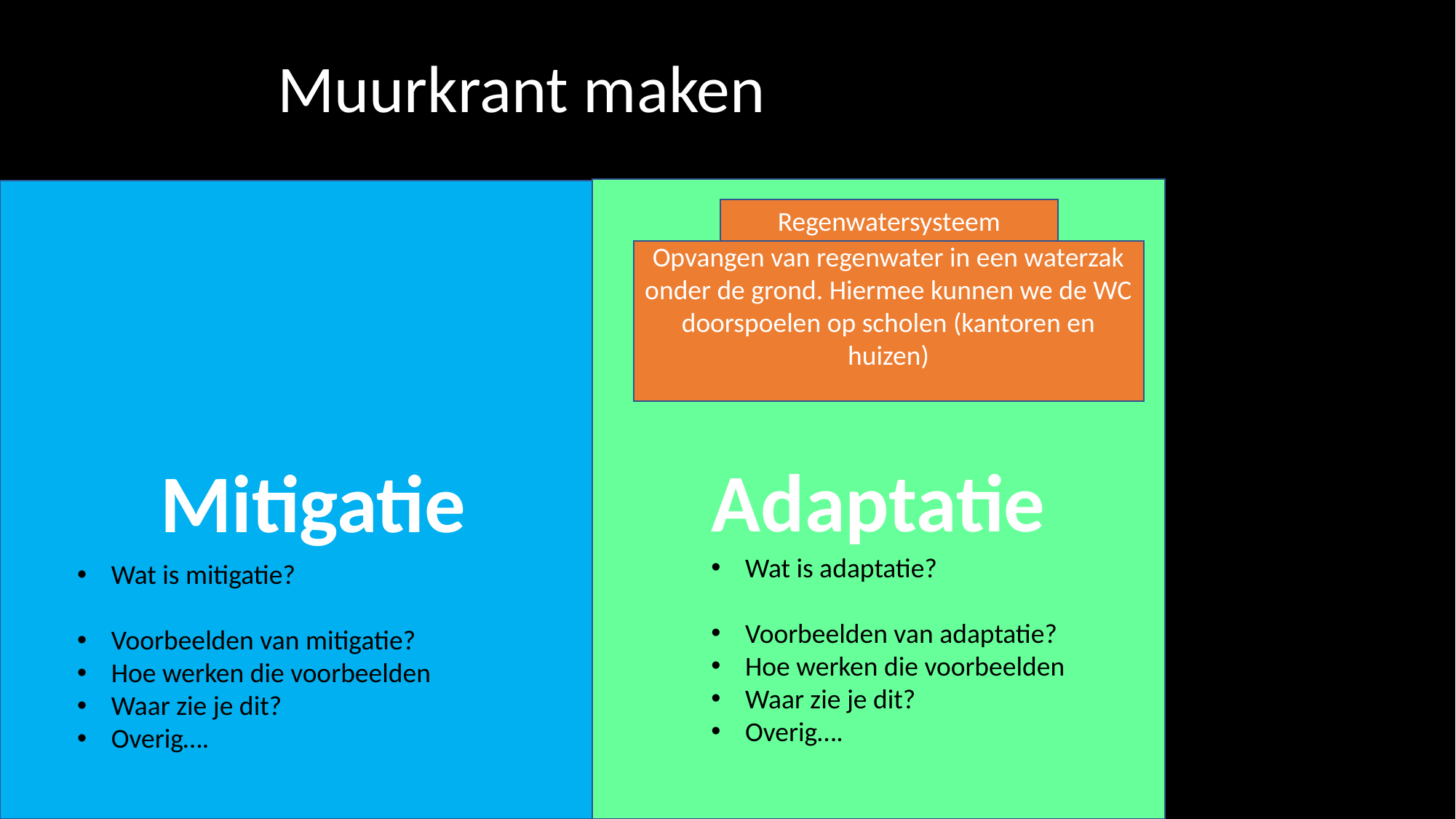

# Muurkrant maken
Adaptatie
Mitigatie
Regenwatersysteem
Opvangen van regenwater in een waterzak onder de grond. Hiermee kunnen we de WC doorspoelen op scholen (kantoren en huizen)
Wat is adaptatie?

Voorbeelden van adaptatie?
Hoe werken die voorbeelden
Waar zie je dit?
Overig….
Wat is mitigatie?

Voorbeelden van mitigatie?
Hoe werken die voorbeelden
Waar zie je dit?
Overig….